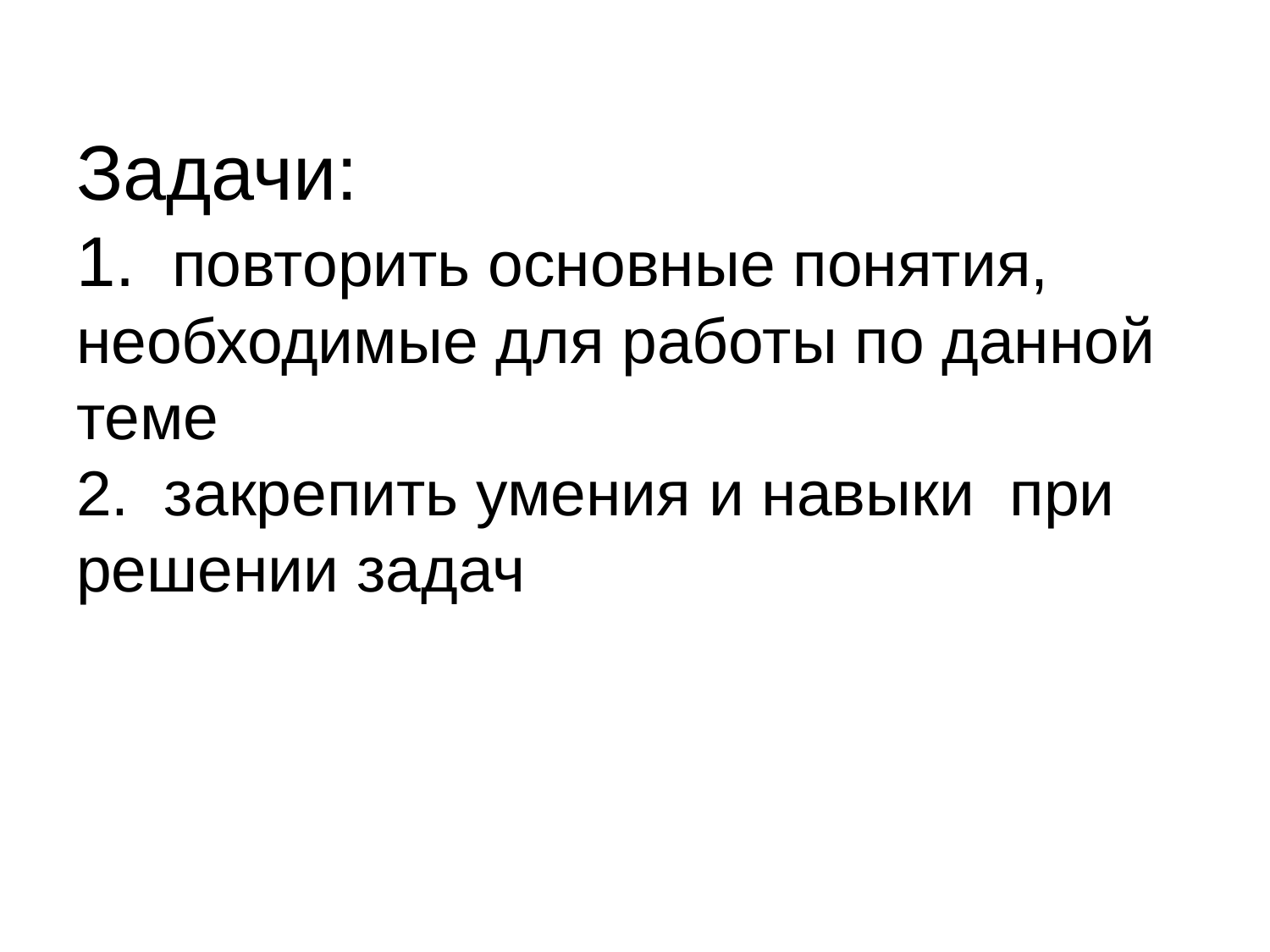

# Задачи: 1.  повторить основные понятия, необходимые для работы по данной теме 2.  закрепить умения и навыки  при решении задач